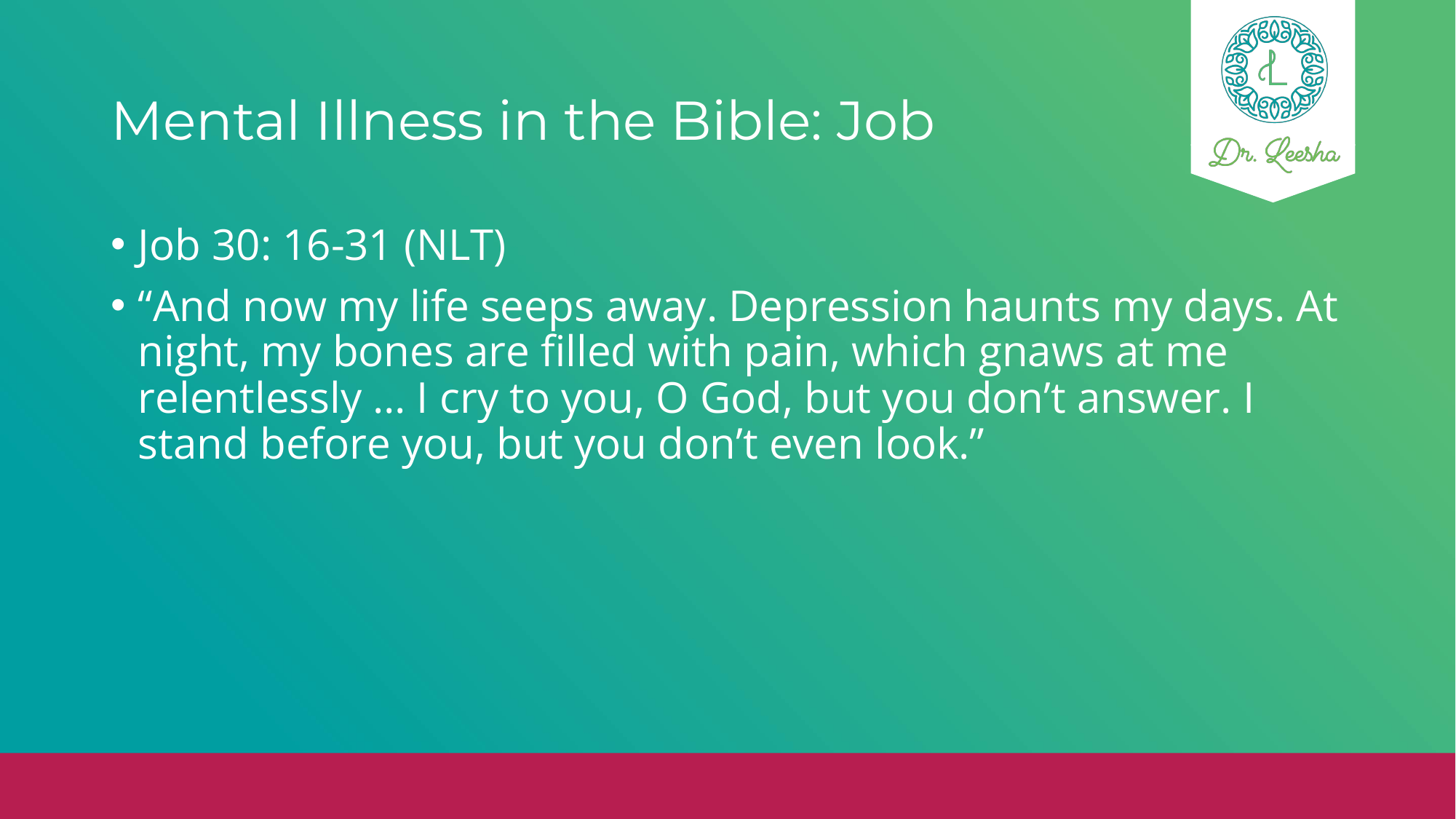

# Mental Illness in the Bible: Job
Job 30: 16-31 (NLT)
“And now my life seeps away. Depression haunts my days. At night, my bones are filled with pain, which gnaws at me relentlessly … I cry to you, O God, but you don’t answer. I stand before you, but you don’t even look.”